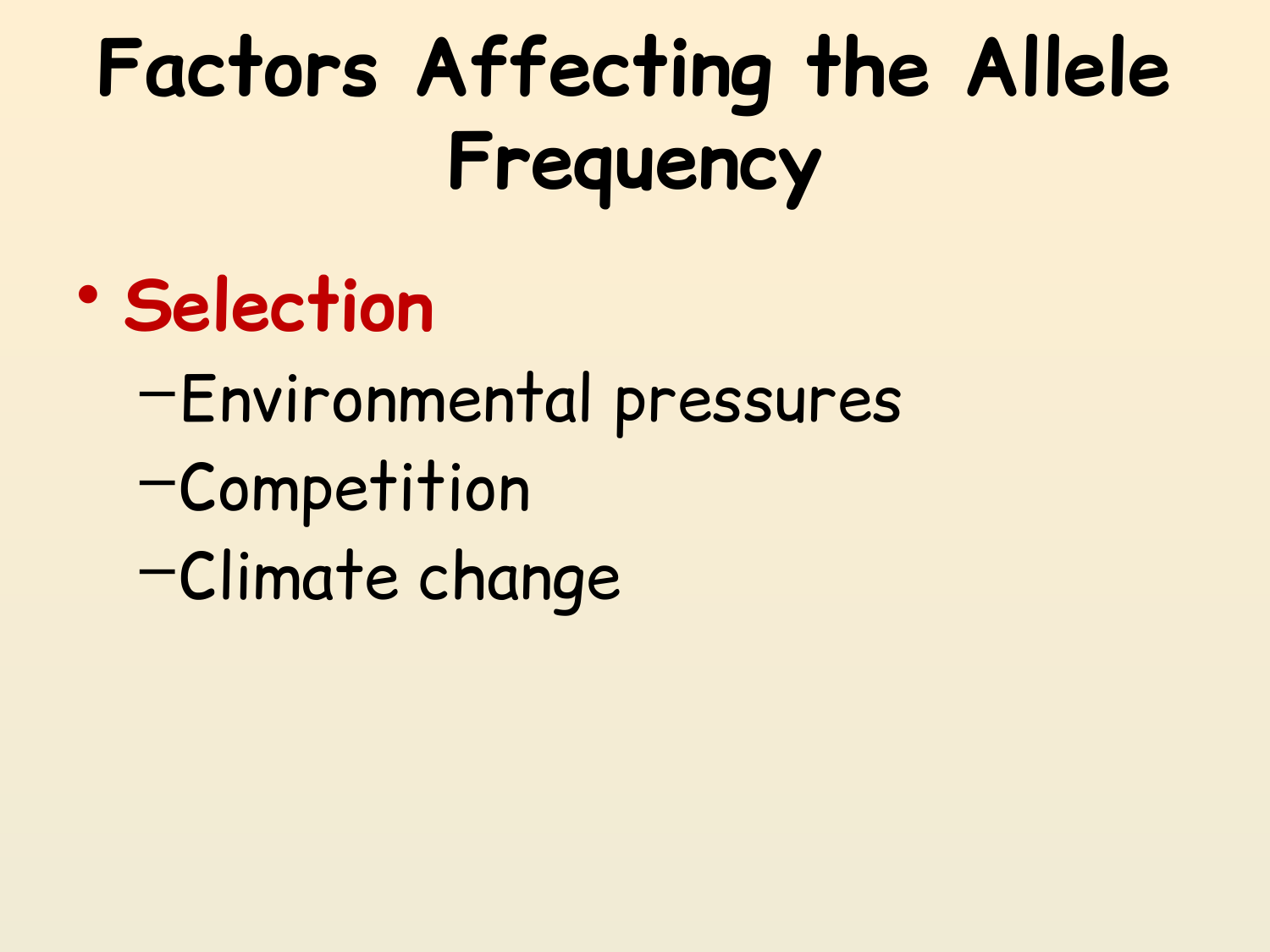

# Factors Affecting the Allele Frequency
Selection
Environmental pressures
Competition
Climate change